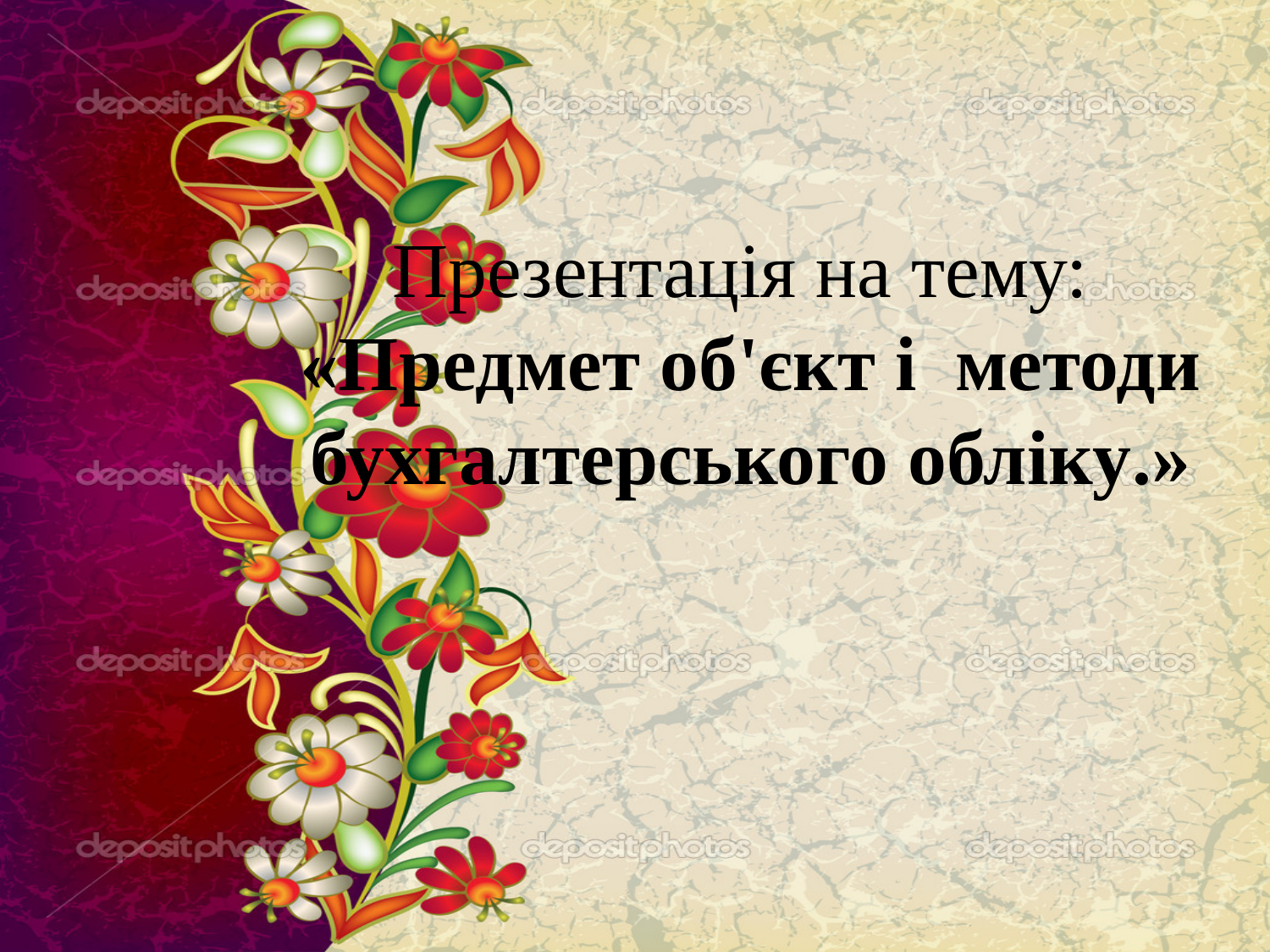

# Презентація на тему: «Предмет об'єкт і  методи бухгалтерського обліку.»